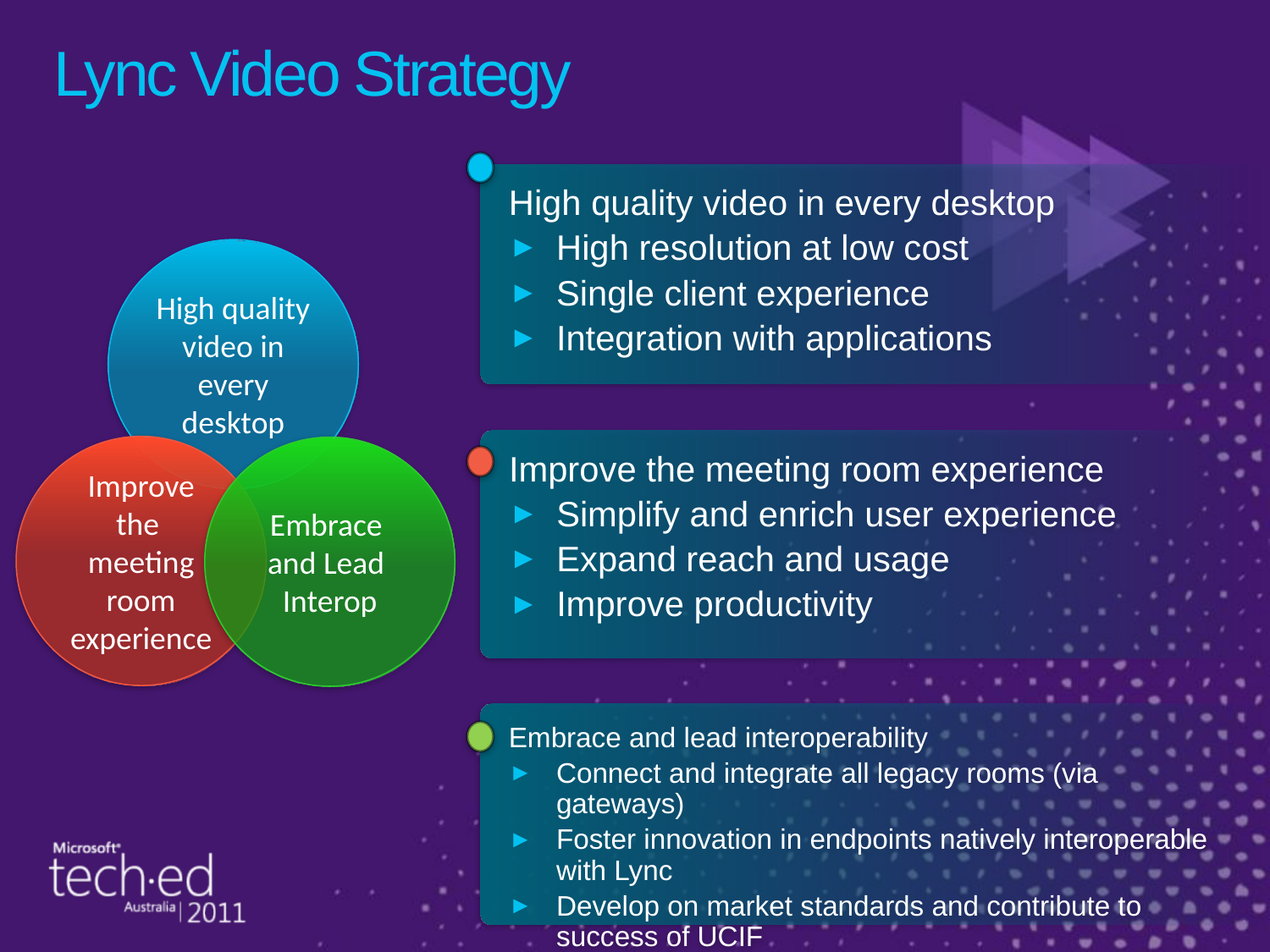

Lync Video Strategy

High quality video in every desktop
High resolution at low cost
Single client experience
Integration with applications
High quality video in every desktop
Improve the meeting room experience
Simplify and enrich user experience
Expand reach and usage
Improve productivity

Improve the
meeting room
experience
Embrace
and Lead
Interop
Embrace and lead interoperability
Connect and integrate all legacy rooms (via gateways)
Foster innovation in endpoints natively interoperable with Lync
Develop on market standards and contribute to success of UCIF